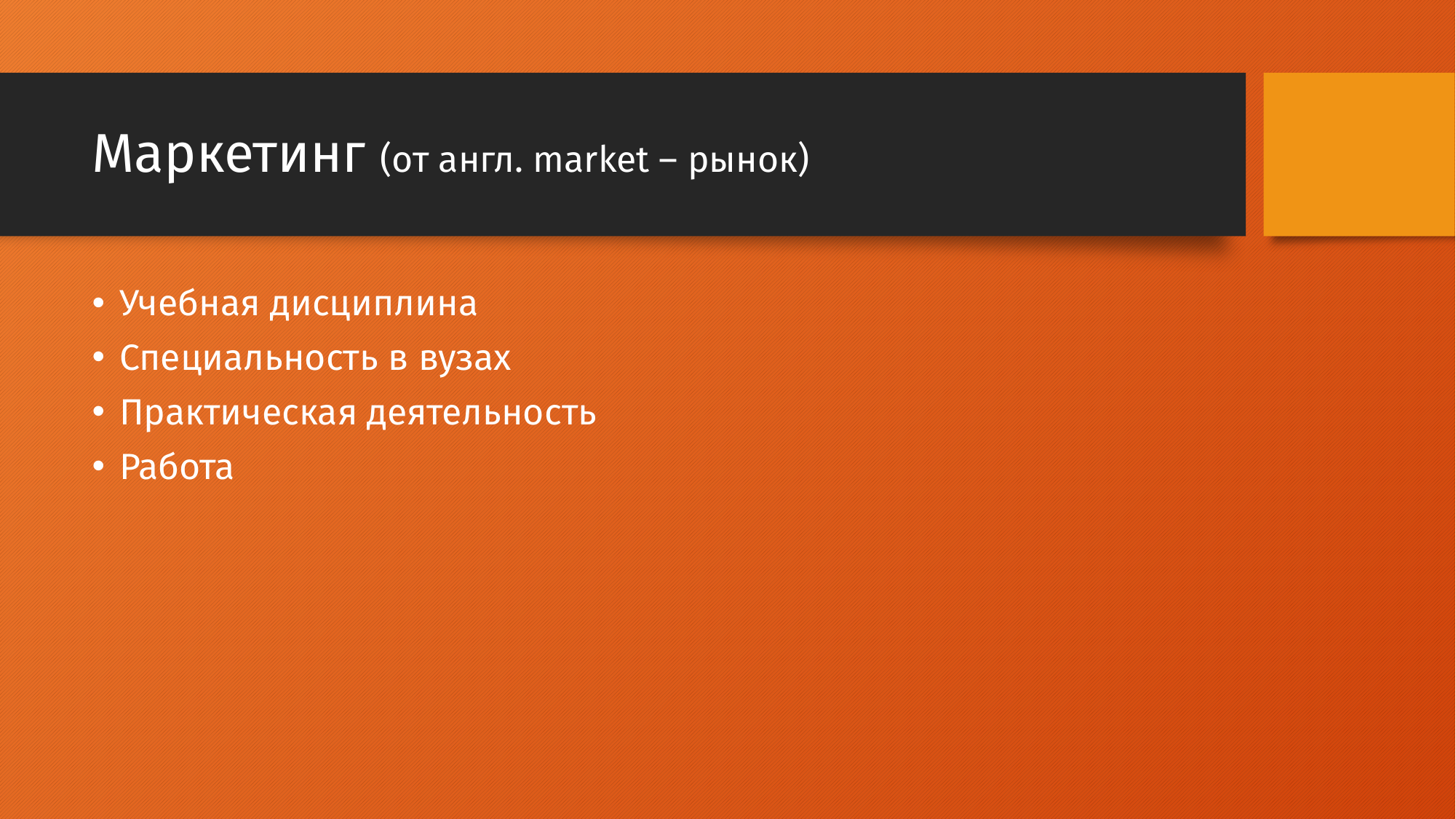

# Маркетинг (от англ. market – рынок)
Учебная дисциплина
Специальность в вузах
Практическая деятельность
Работа